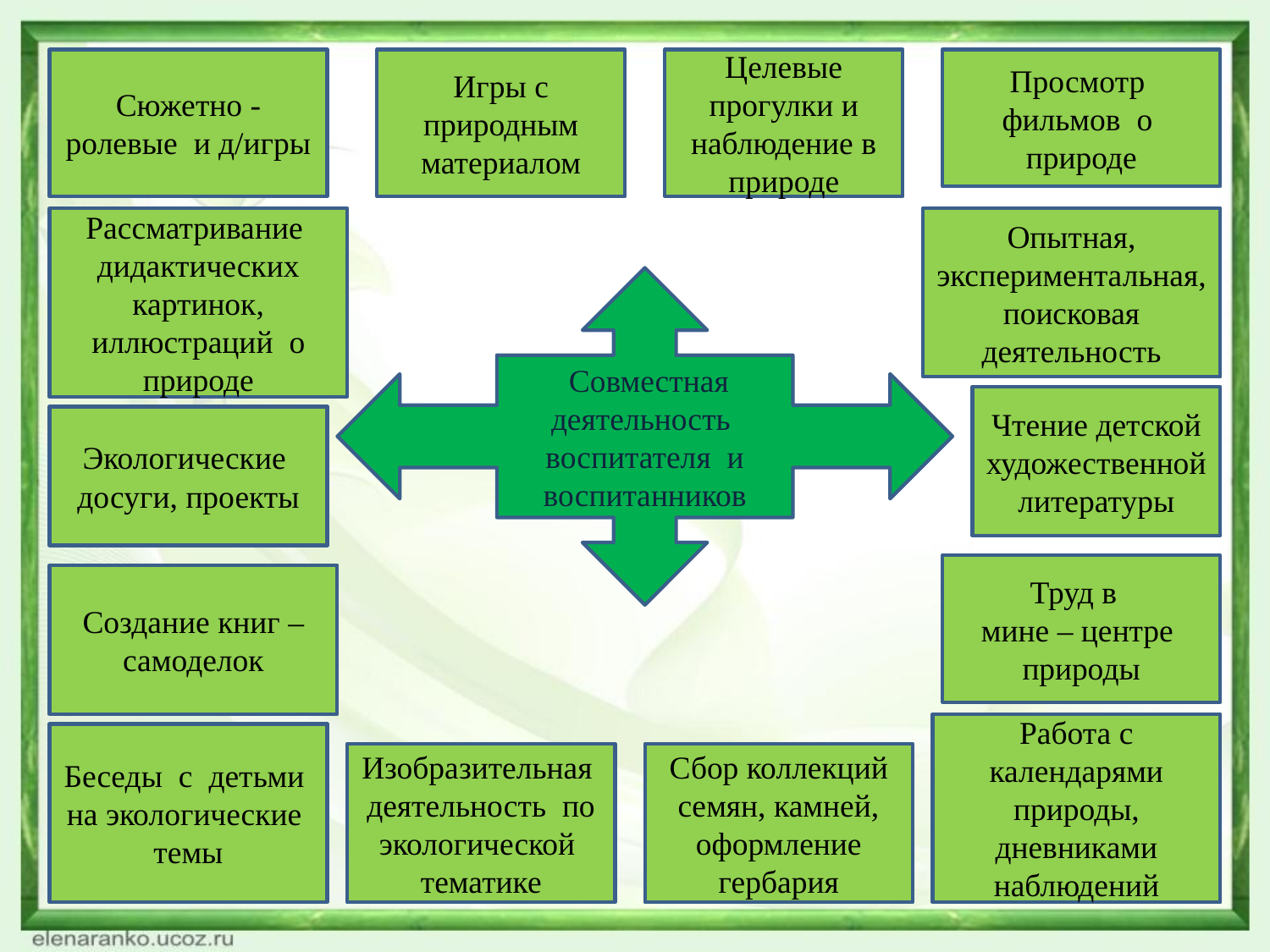

Сюжетно -ролевые  и д/игры
Игры с природным материалом
Целевые прогулки и наблюдение в природе
Просмотр  фильмов  о  природе
Рассматривание  дидактических картинок, иллюстраций  о природе
Опытная, экспериментальная, поисковая деятельность
 Совместная деятельность  воспитателя  и воспитанников
Чтение детской художественной литературы
Экологические
досуги, проекты
Труд в
мине – центре  природы
Создание книг – самоделок
Работа с календарями природы, дневниками наблюдений
Беседы  с  детьми  на экологические  темы
Изобразительная  деятельность  по экологической  тематике
Сбор коллекций семян, камней, оформление гербария